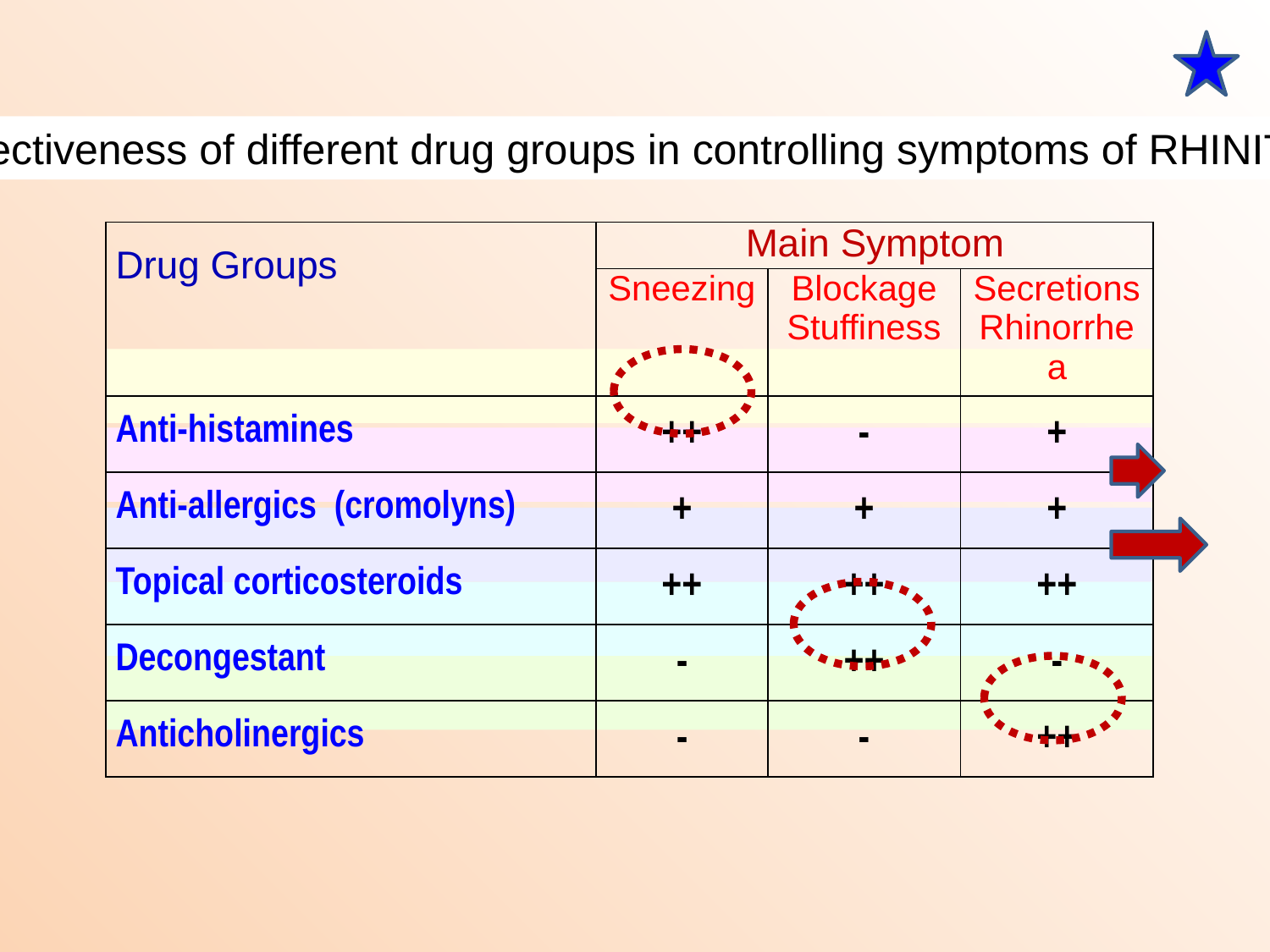

Effectiveness of different drug groups in controlling symptoms of RHINITIS
| Drug Groups | Main Symptom |  |  |
| --- | --- | --- | --- |
|  | Sneezing | Blockage Stuffiness | Secretions Rhinorrhea |
| Anti-histamines | ++ | - | + |
| Anti-allergics (cromolyns) | + | + | + |
| Topical corticosteroids | ++ | ++ | ++ |
| Decongestant | - | ++ | - |
| Anticholinergics | - | - | ++ |